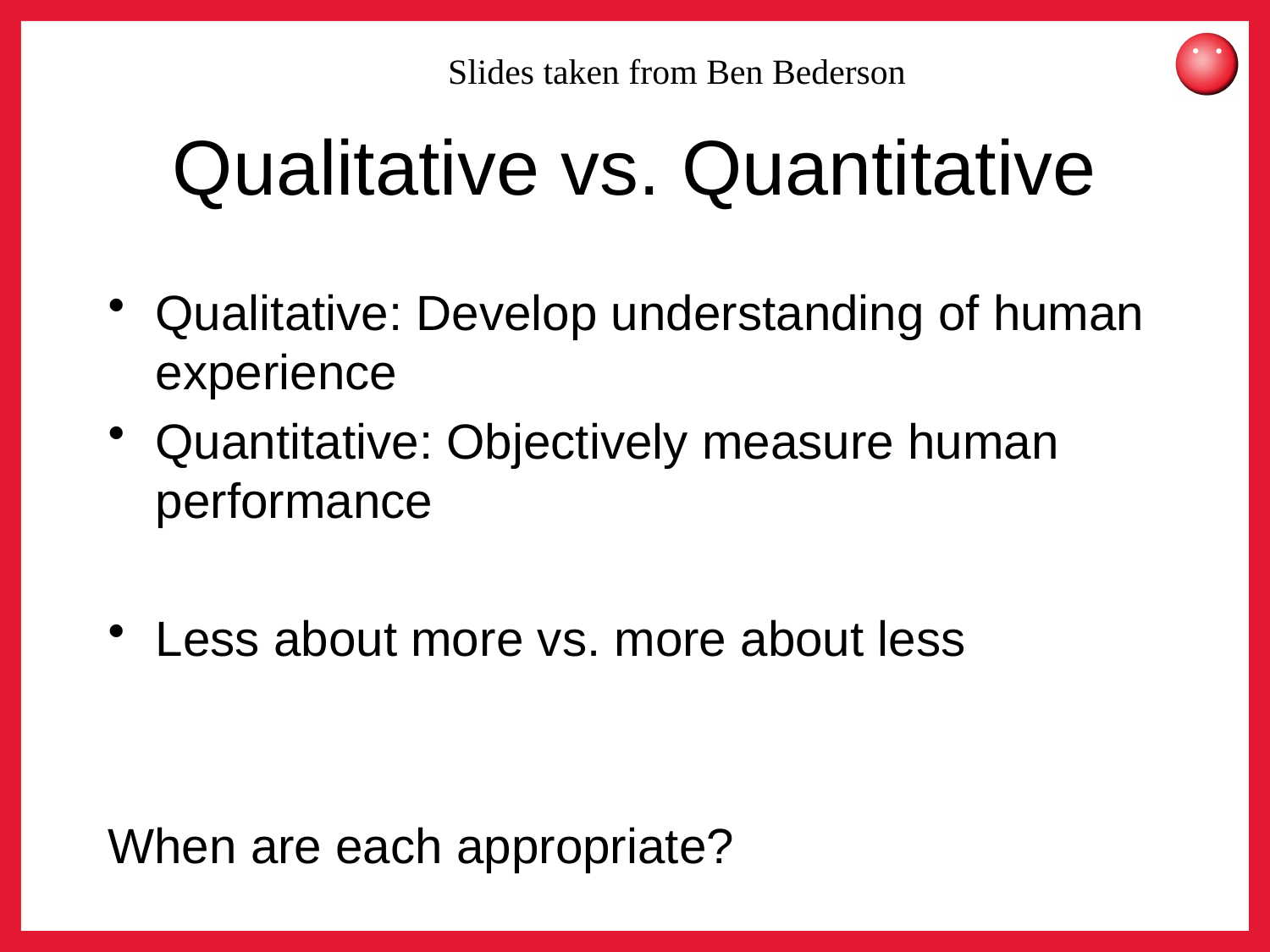

Slides taken from Ben Bederson
# Qualitative vs. Quantitative
Qualitative: Develop understanding of human experience
Quantitative: Objectively measure human performance

Less about more vs. more about less

When are each appropriate?